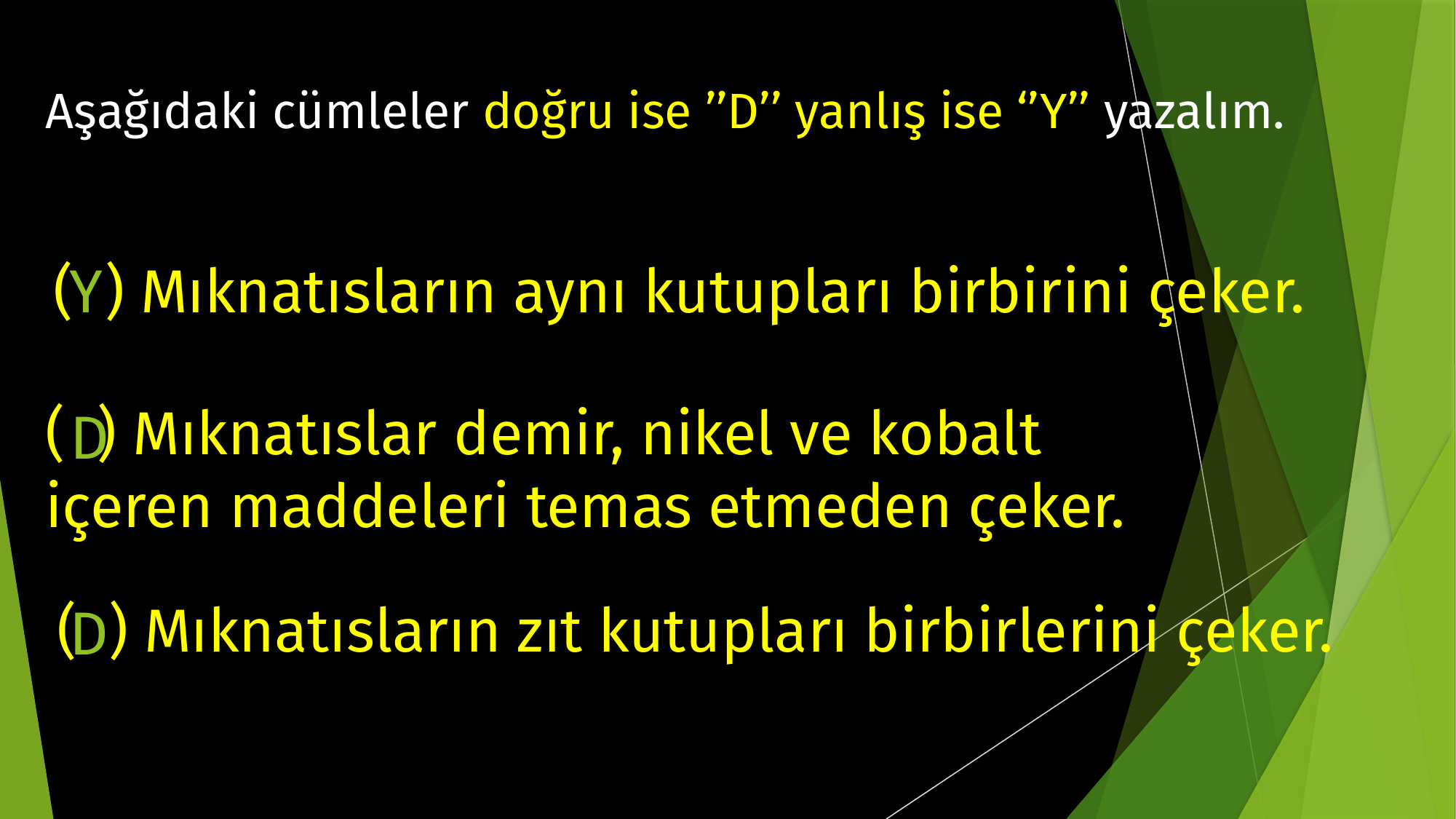

Aşağıdaki cümleler doğru ise ’’D’’ yanlış ise ‘’Y’’ yazalım.

(  ) Mıknatısların aynı kutupları birbirini çeker.
Y
(  ) Mıknatıslar demir, nikel ve kobalt içeren maddeleri temas etmeden çeker.
D
(  ) Mıknatısların zıt kutupları birbirlerini çeker.
D